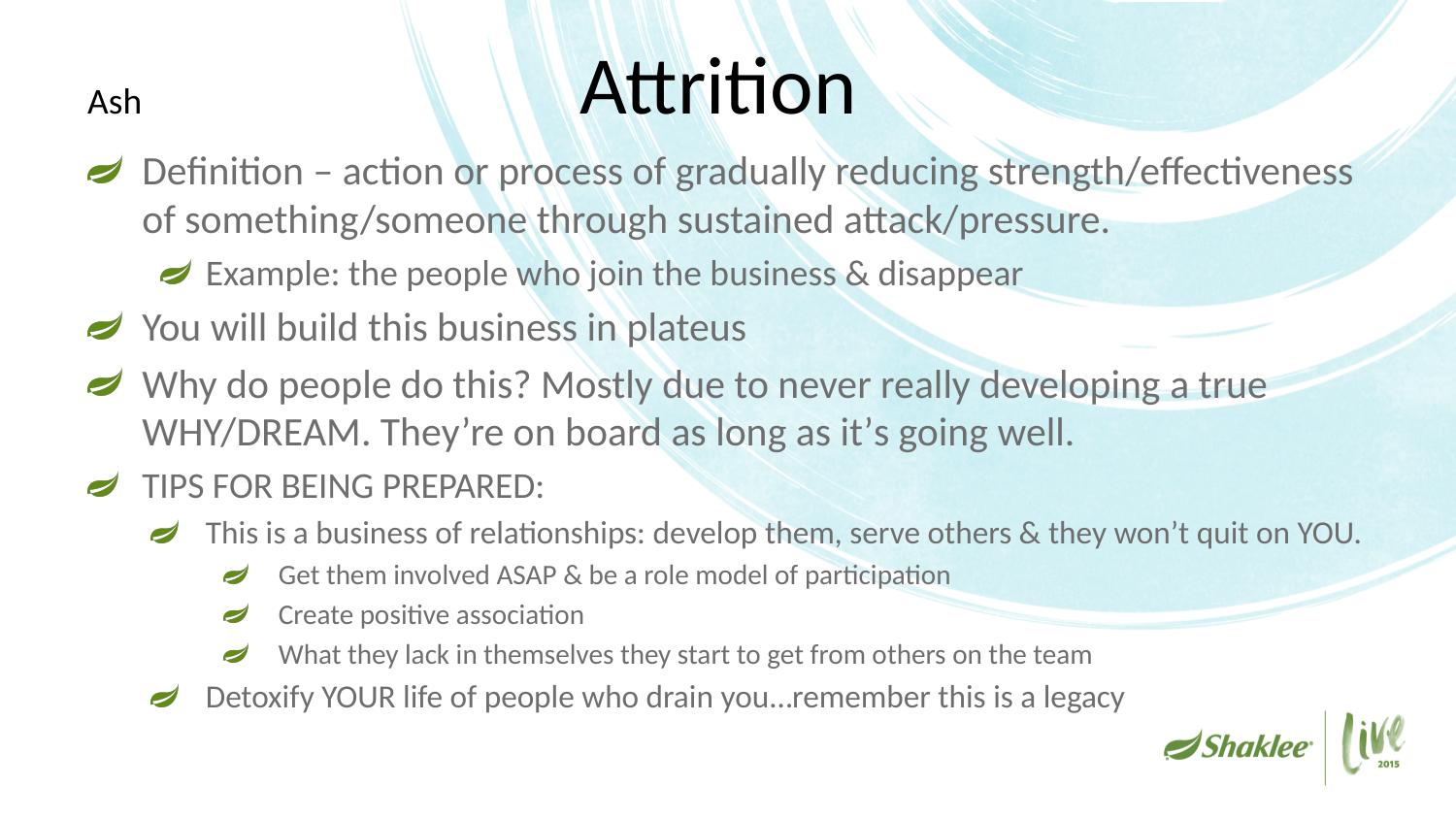

# Attrition
Ash
Definition – action or process of gradually reducing strength/effectiveness of something/someone through sustained attack/pressure.
Example: the people who join the business & disappear
You will build this business in plateus
Why do people do this? Mostly due to never really developing a true WHY/DREAM. They’re on board as long as it’s going well.
TIPS FOR BEING PREPARED:
This is a business of relationships: develop them, serve others & they won’t quit on YOU.
Get them involved ASAP & be a role model of participation
Create positive association
What they lack in themselves they start to get from others on the team
Detoxify YOUR life of people who drain you…remember this is a legacy